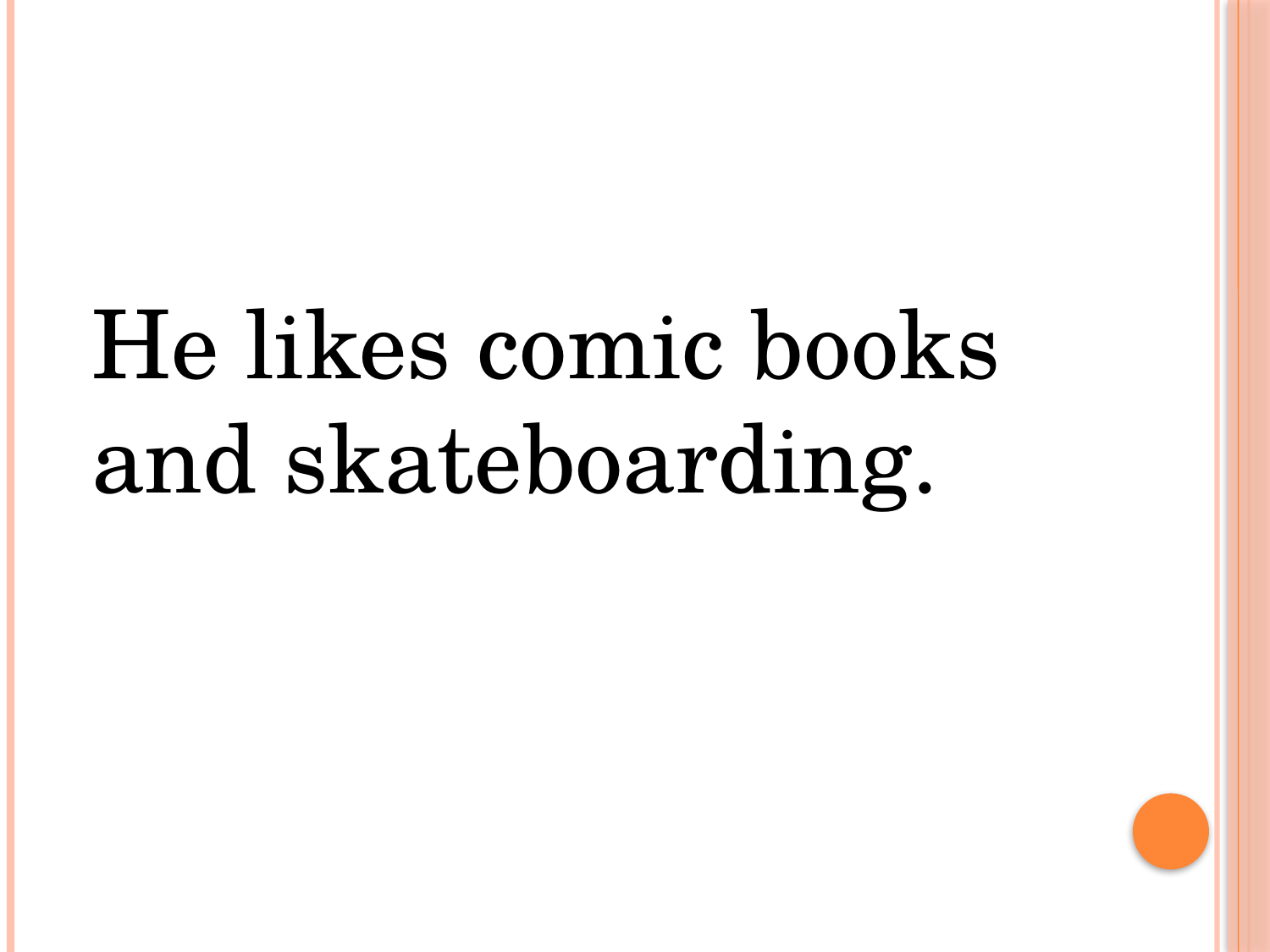

#

He likes comic books and skateboarding.